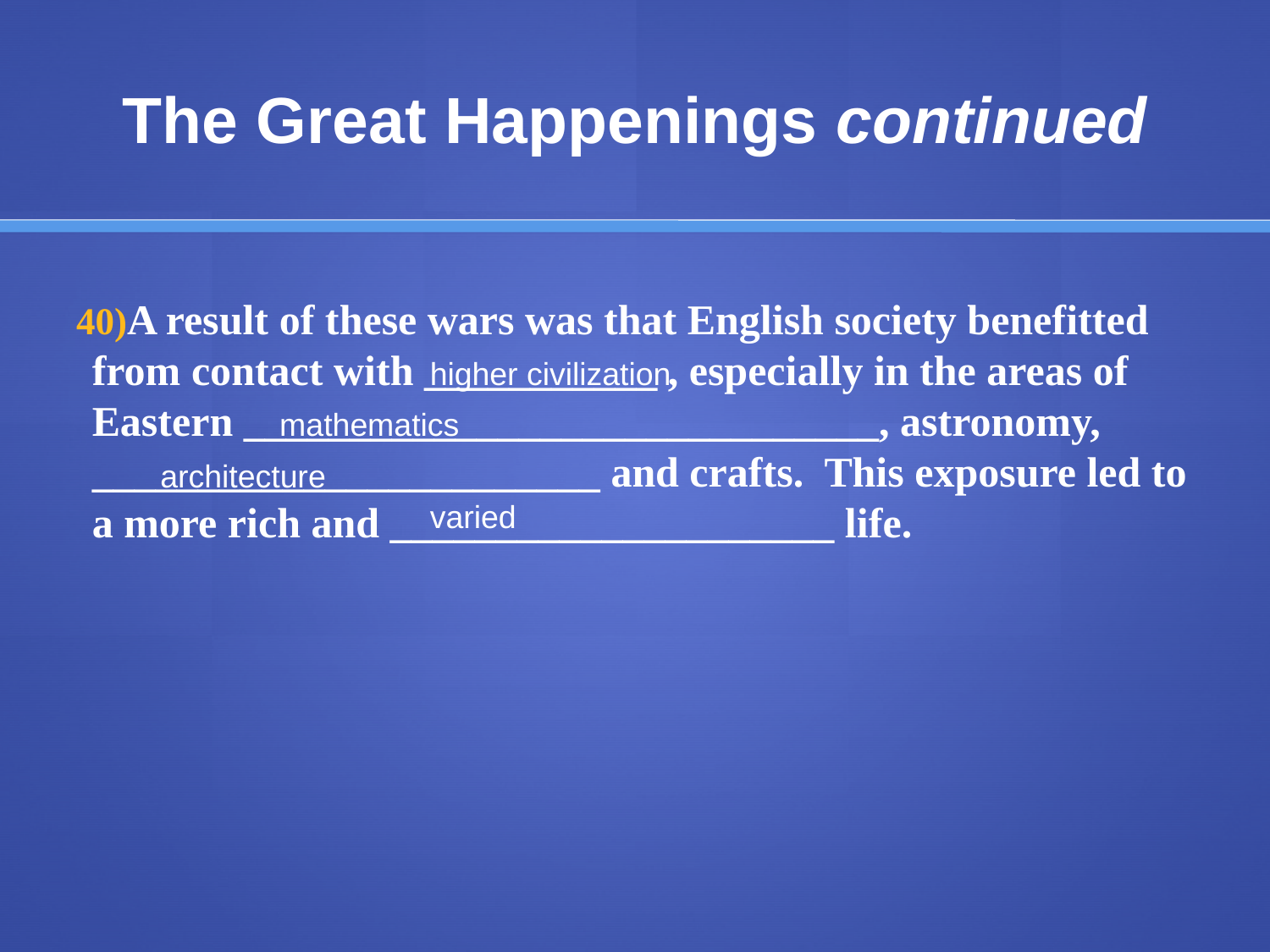

# The Great Happenings continued
A result of these wars was that English society benefitted from contact with ___________ , especially in the areas of Eastern ______________________________, astronomy,  ________________________ and crafts.  This exposure led to a more rich and _____________________ life.

higher civilization
mathematics
architecture
varied